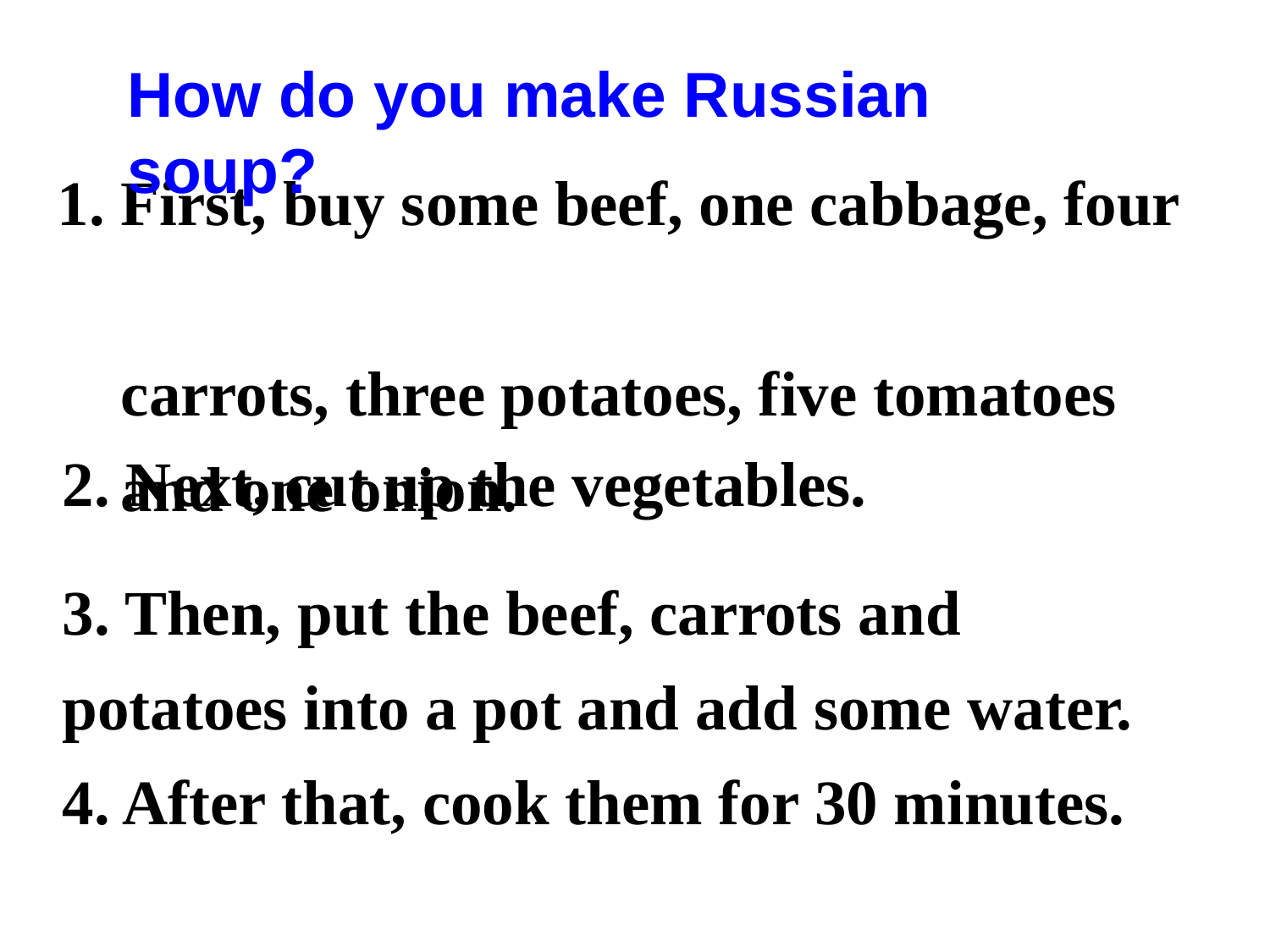

How do you make Russian soup?
1. First, buy some beef, one cabbage, four
    carrots, three potatoes, five tomatoes
    and one onion.
2. Next, cut up the vegetables.
3. Then, put the beef, carrots and potatoes into a pot and add some water.
4. After that, cook them for 30 minutes.